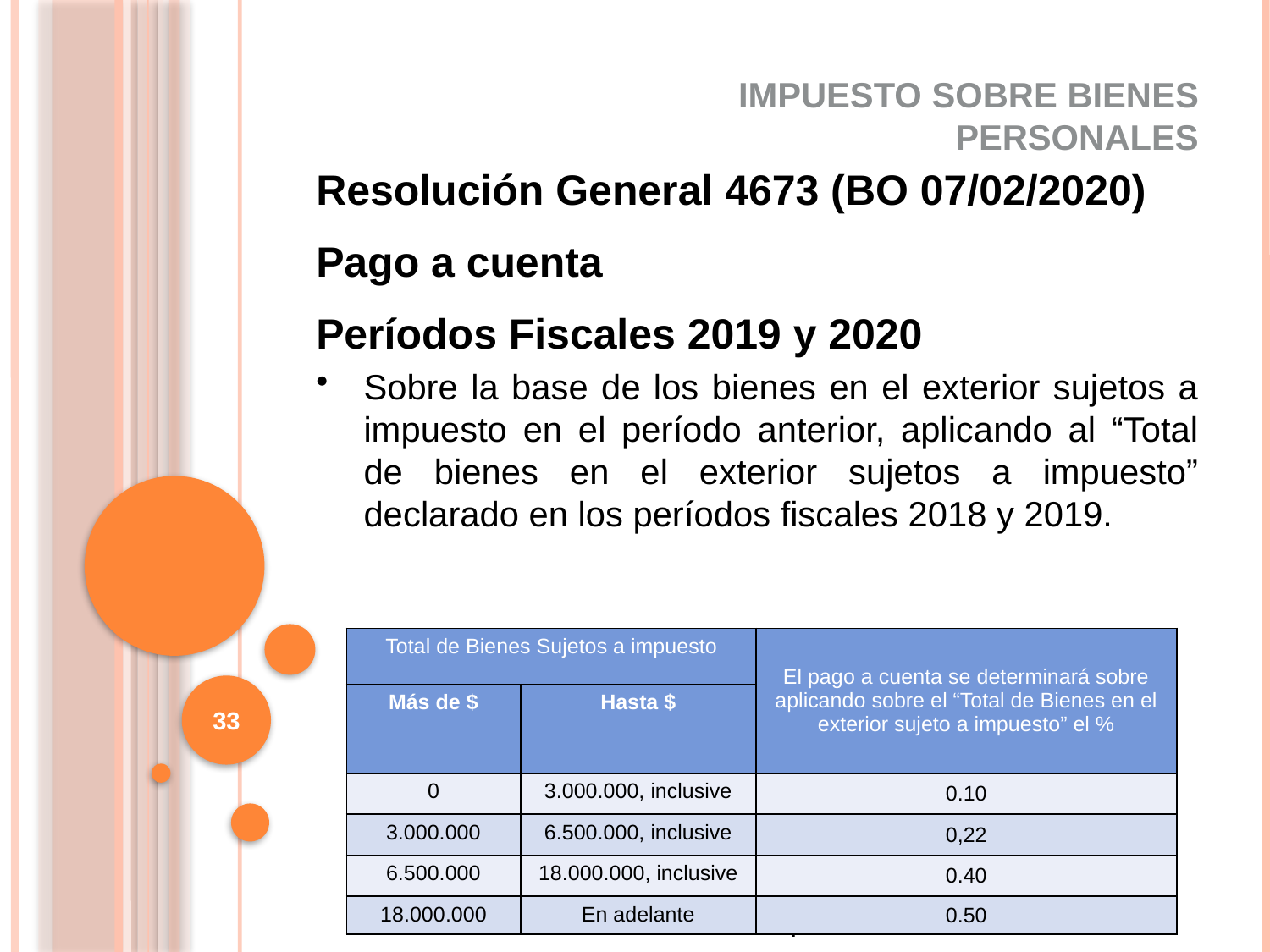

IMPUESTO SOBRE BIENES PERSONALES
Resolución General 4673 (BO 07/02/2020)
Pago a cuenta
Períodos Fiscales 2019 y 2020
Sobre la base de los bienes en el exterior sujetos a impuesto en el período anterior, aplicando al “Total de bienes en el exterior sujetos a impuesto” declarado en los períodos fiscales 2018 y 2019.
| Total de Bienes Sujetos a impuesto |  | El pago a cuenta se determinará sobre aplicando sobre el “Total de Bienes en el exterior sujeto a impuesto” el % |
| --- | --- | --- |
| Más de $ | Hasta $ |  |
| 0 | 3.000.000, inclusive | 0.10 |
| 3.000.000 | 6.500.000, inclusive | 0,22 |
| 6.500.000 | 18.000.000, inclusive | 0.40 |
| 18.000.000 | En adelante | 0.50 |
33
.